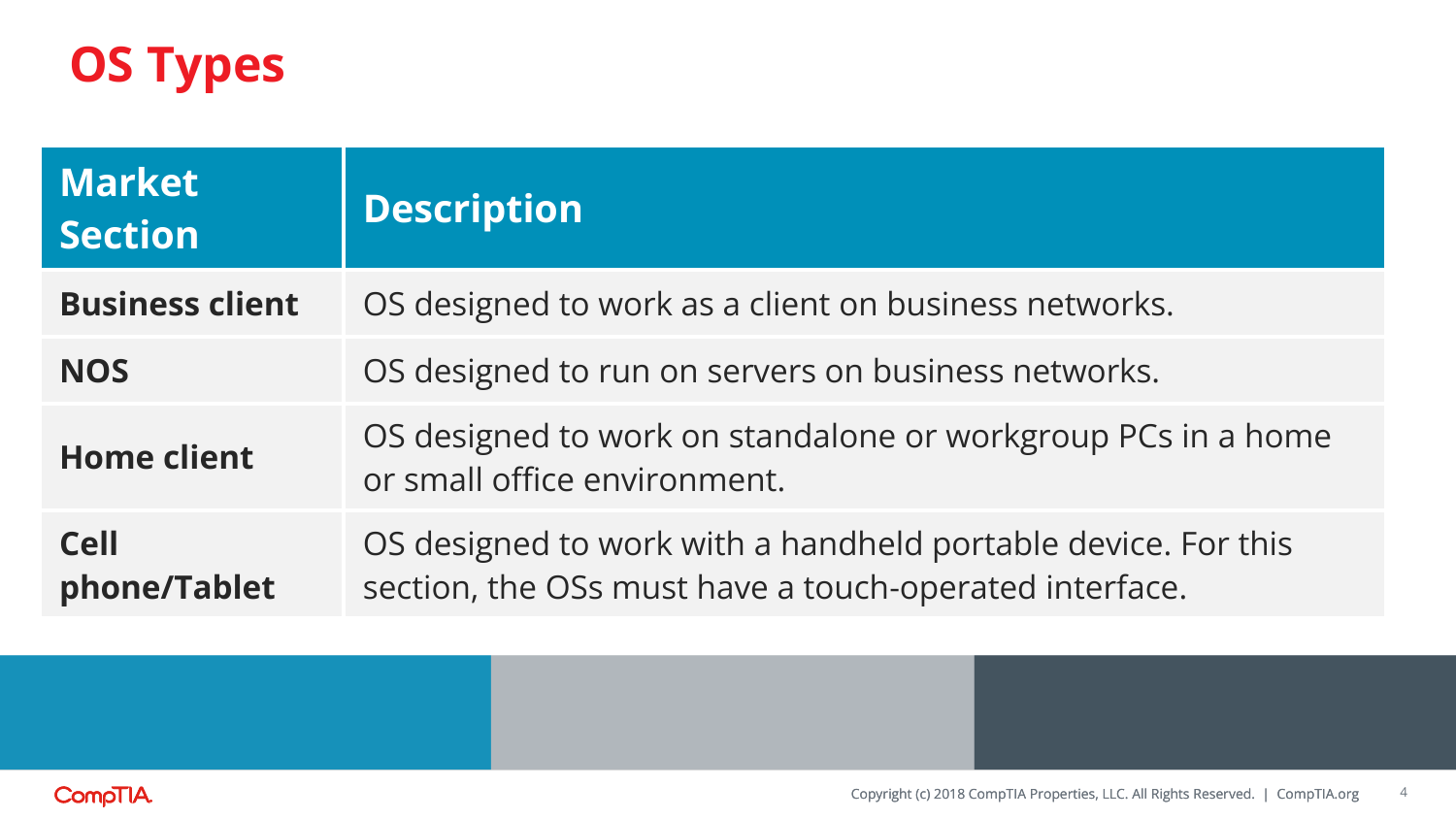

# OS Types
| Market Section | Description |
| --- | --- |
| Business client | OS designed to work as a client on business networks. |
| NOS | OS designed to run on servers on business networks. |
| Home client | OS designed to work on standalone or workgroup PCs in a home or small office environment. |
| Cell phone/Tablet | OS designed to work with a handheld portable device. For this section, the OSs must have a touch-operated interface. |
4